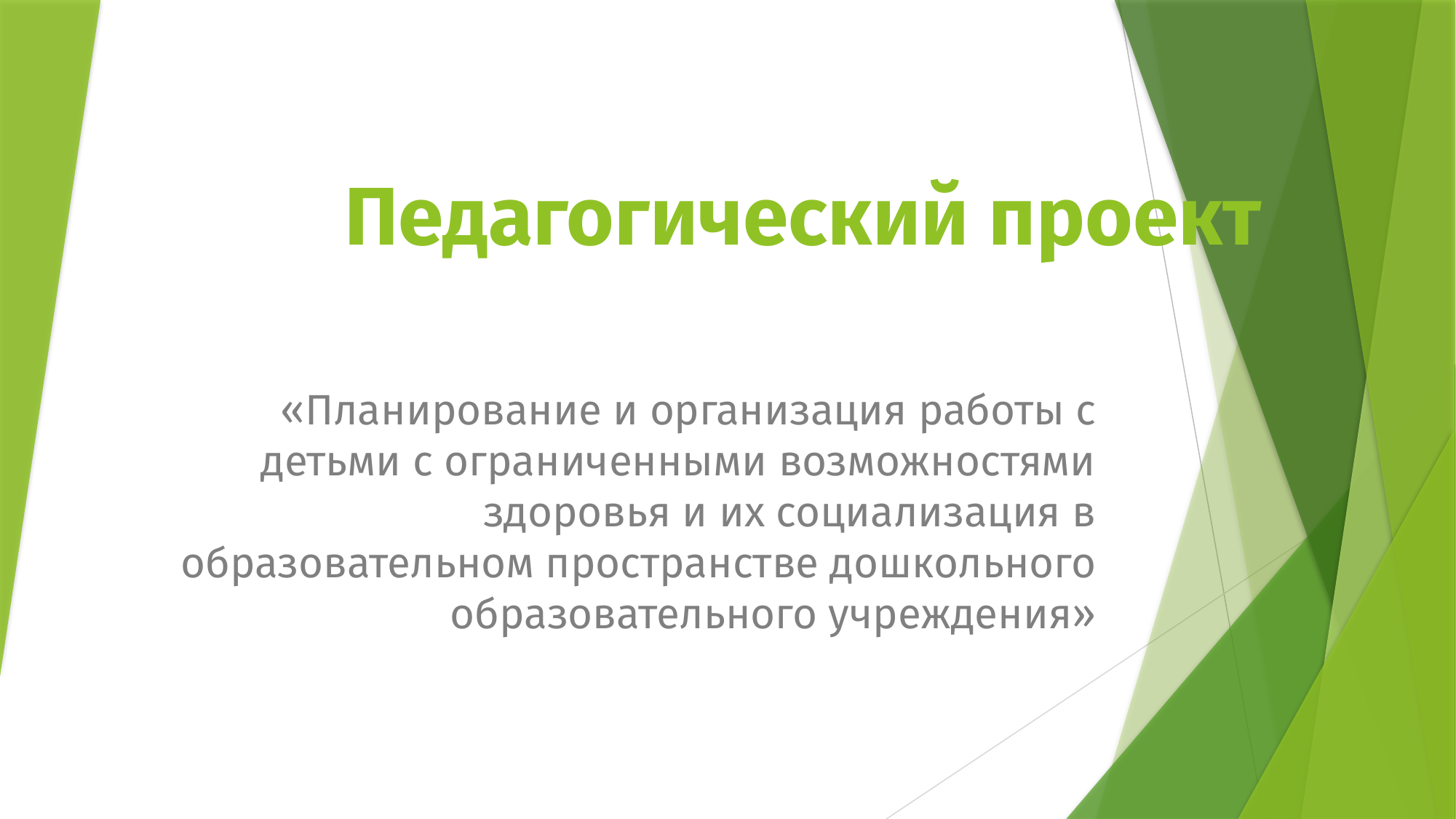

# Педагогический проект
«Планирование и организация работы с детьми с ограниченными возможностями здоровья и их социализация в образовательном пространстве дошкольного образовательного учреждения»